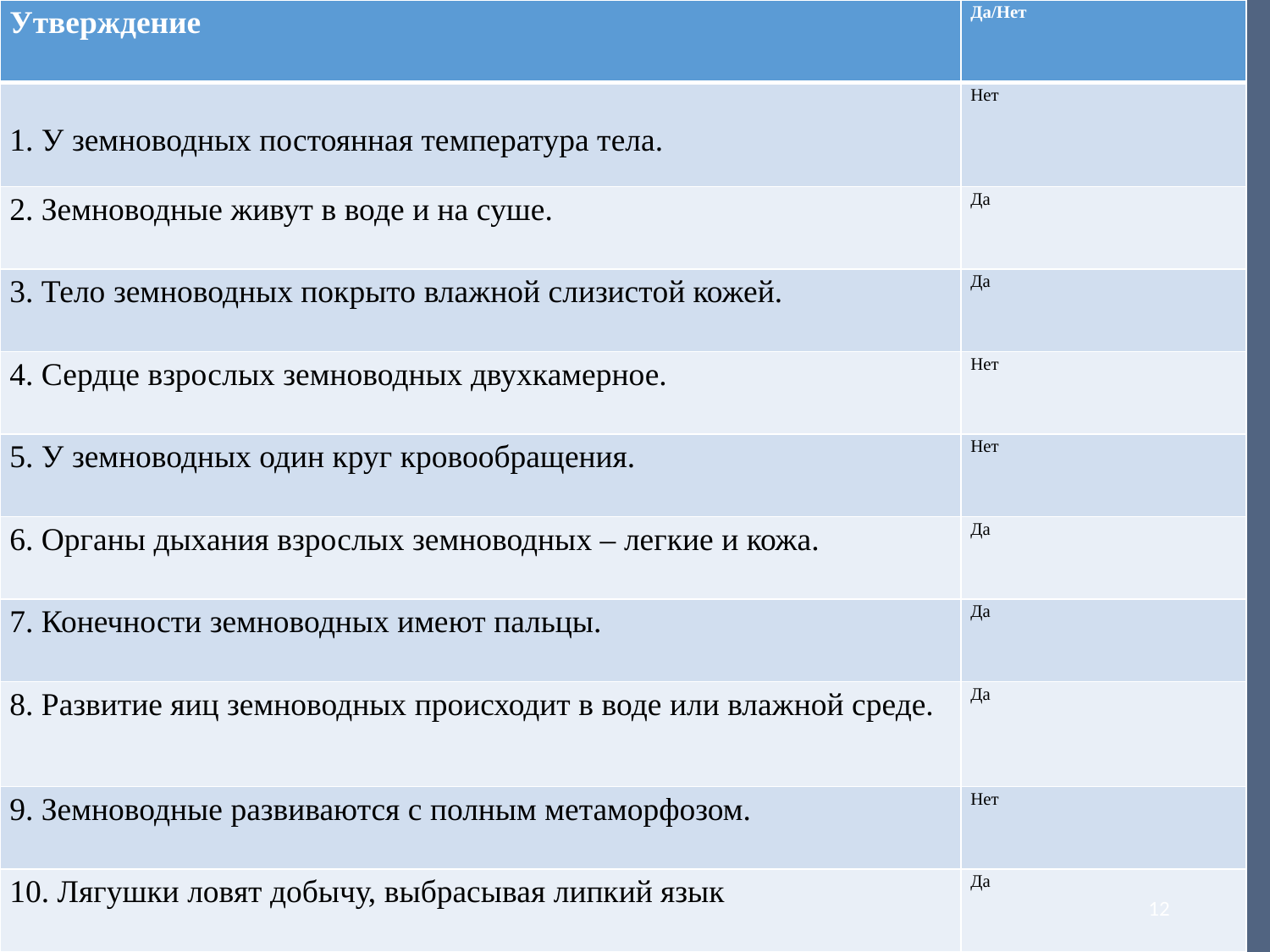

| Утверждение | Да/Нет |
| --- | --- |
| 1. У земноводных постоянная температура тела. | Нет |
| 2. Земноводные живут в воде и на суше. | Да |
| 3. Тело земноводных покрыто влажной слизистой кожей. | Да |
| 4. Сердце взрослых земноводных двухкамерное. | Нет |
| 5. У земноводных один круг кровообращения. | Нет |
| 6. Органы дыхания взрослых земноводных – легкие и кожа. | Да |
| 7. Конечности земноводных имеют пальцы. | Да |
| 8. Развитие яиц земноводных происходит в воде или влажной среде. | Да |
| 9. Земноводные развиваются с полным метаморфозом. | Нет |
| 10. Лягушки ловят добычу, выбрасывая липкий язык | Да |
12